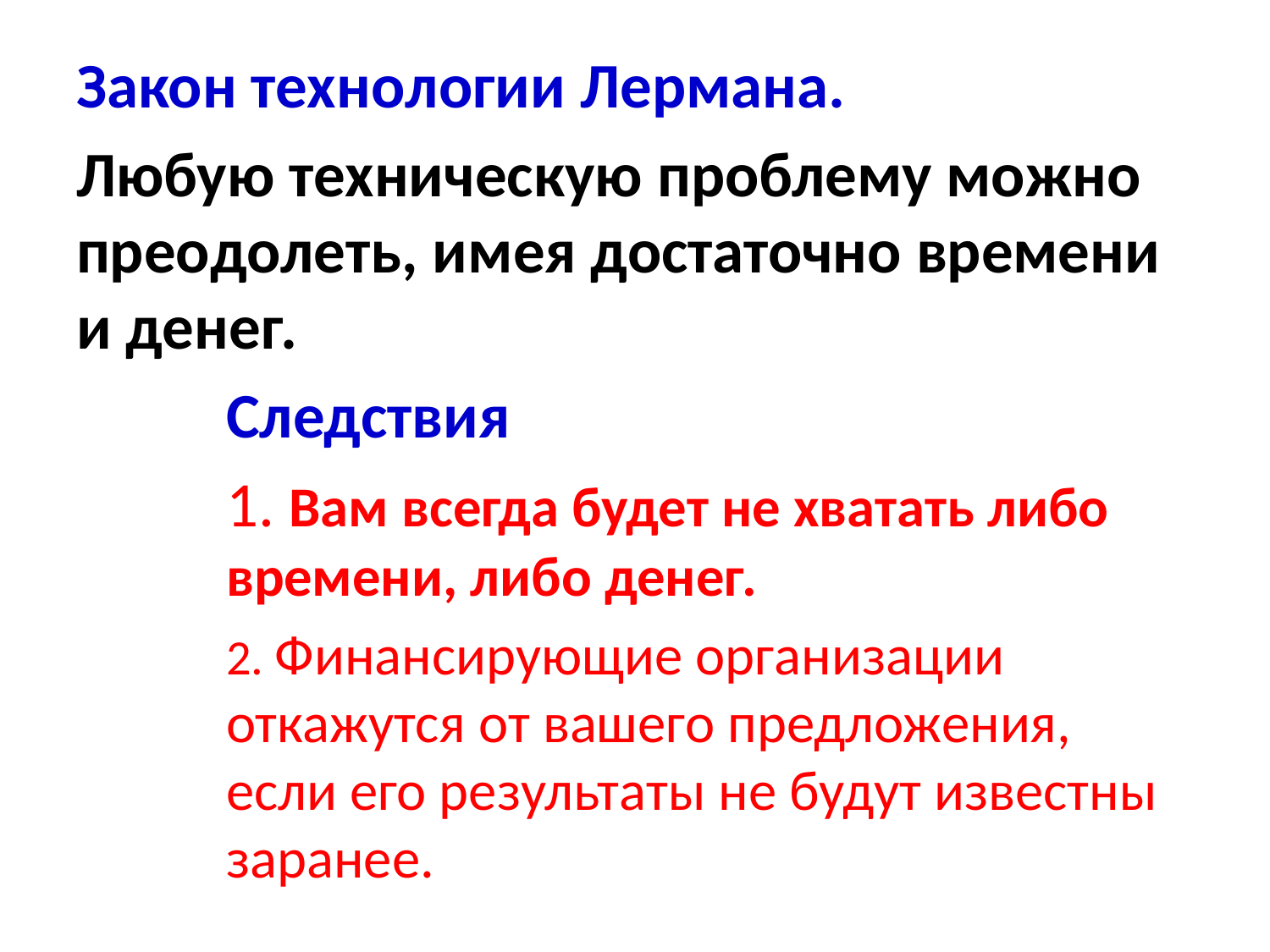

# Закон технологии Лермана.
Любую техническую проблему можно преодолеть, имея достаточно времени и денег.
Следствия
1. Вам всегда будет не хватать либо времени, либо денег.
2. Финансирующие организации откажутся от вашего предложения, если его результаты не будут известны заранее.